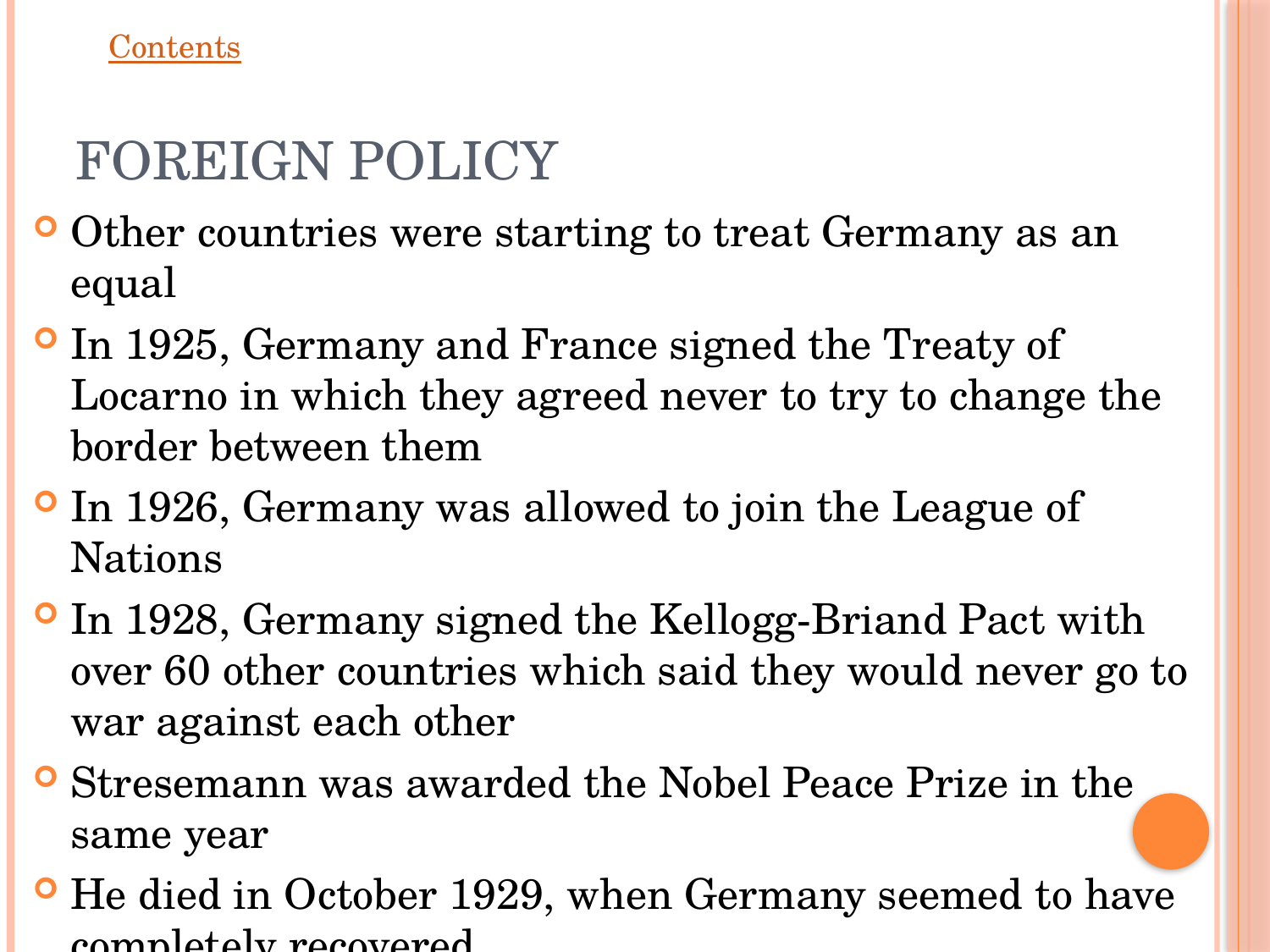

# Foreign Policy
Other countries were starting to treat Germany as an equal
In 1925, Germany and France signed the Treaty of Locarno in which they agreed never to try to change the border between them
In 1926, Germany was allowed to join the League of Nations
In 1928, Germany signed the Kellogg-Briand Pact with over 60 other countries which said they would never go to war against each other
Stresemann was awarded the Nobel Peace Prize in the same year
He died in October 1929, when Germany seemed to have completely recovered